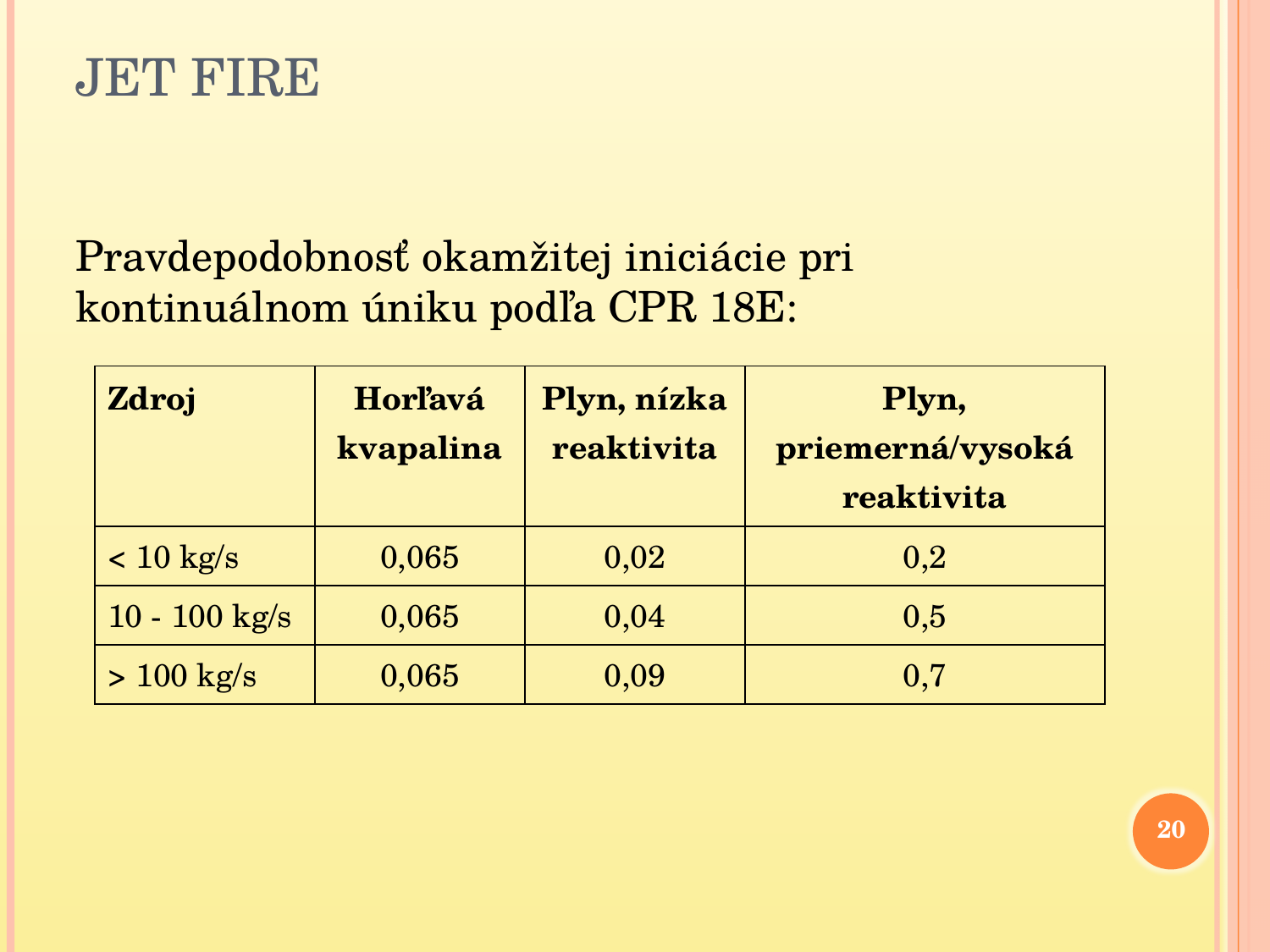

# Jet fire
Pravdepodobnosť okamžitej iniciácie pri kontinuálnom úniku podľa CPR 18E:

| Zdroj | Horľavá kvapalina | Plyn, nízka reaktivita | Plyn, priemerná/vysoká reaktivita |
| --- | --- | --- | --- |
| < 10 kg/s | 0,065 | 0,02 | 0,2 |
| 10 - 100 kg/s | 0,065 | 0,04 | 0,5 |
| > 100 kg/s | 0,065 | 0,09 | 0,7 |
20